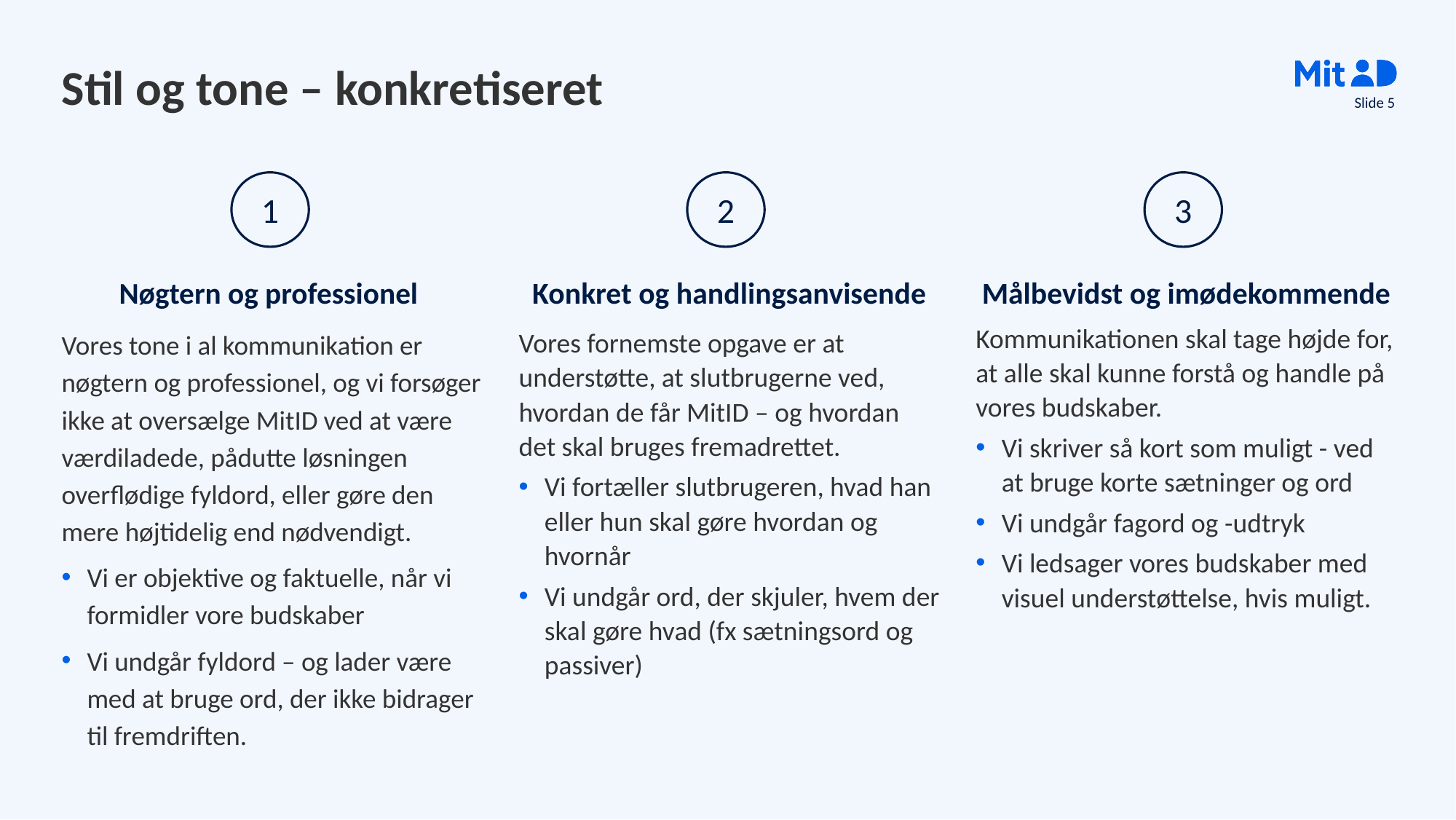

# Stil og tone – konkretiseret
Slide 5
1
2
3
Nøgtern og professionel
Vores tone i al kommunikation er nøgtern og professionel, og vi forsøger ikke at oversælge MitID ved at være værdiladede, pådutte løsningen overflødige fyldord, eller gøre den mere højtidelig end nødvendigt.
Vi er objektive og faktuelle, når vi formidler vore budskaber
Vi undgår fyldord – og lader være med at bruge ord, der ikke bidrager til fremdriften.
Konkret og handlingsanvisende
Vores fornemste opgave er at understøtte, at slutbrugerne ved, hvordan de får MitID – og hvordan det skal bruges fremadrettet.
Vi fortæller slutbrugeren, hvad han eller hun skal gøre hvordan og hvornår
Vi undgår ord, der skjuler, hvem der skal gøre hvad (fx sætningsord og passiver)
Målbevidst og imødekommende
Kommunikationen skal tage højde for, at alle skal kunne forstå og handle på vores budskaber.
Vi skriver så kort som muligt - ved at bruge korte sætninger og ord
Vi undgår fagord og -udtryk
Vi ledsager vores budskaber med visuel understøttelse, hvis muligt.